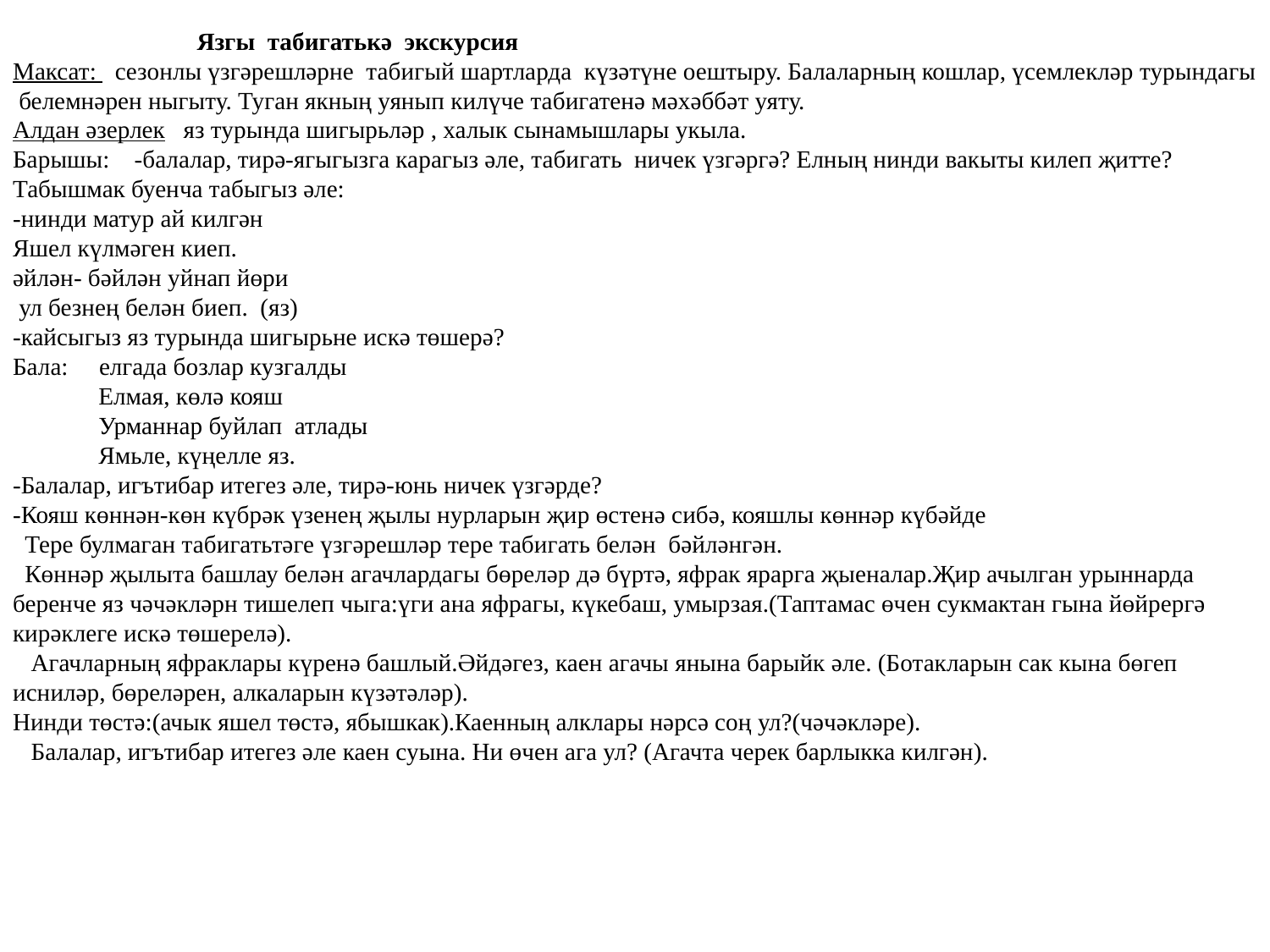

Язгы  табигатькә  экскурсия
Максат:   сезонлы үзгәрешләрне  табигый шартларда  күзәтүне оештыру. Балаларның кошлар, үсемлекләр турындагы  белемнәрен ныгыту. Туган якның уянып килүче табигатенә мәхәббәт уяту.
Алдан әзерлек   яз турында шигырьләр , халык сынамышлары укыла.
Барышы:    -балалар, тирә-ягыгызга карагыз әле, табигать  ничек үзгәргә? Елның нинди вакыты килеп җитте? Табышмак буенча табыгыз әле:
-нинди матур ай килгән
Яшел күлмәген киеп.
әйлән- бәйлән уйнап йөри
 ул безнең белән биеп.  (яз)
-кайсыгыз яз турында шигырьне искә төшерә?
Бала:     елгада бозлар кузгалды
              Елмая, көлә кояш
              Урманнар буйлап  атлады
              Ямьле, күңелле яз.
-Балалар, игътибар итегез әле, тирә-юнь ничек үзгәрде?
-Кояш көннән-көн күбрәк үзенең җылы нурларын җир өстенә сибә, кояшлы көннәр күбәйде
  Тере булмаган табигатьтәге үзгәрешләр тере табигать белән  бәйләнгән.
  Көннәр җылыта башлау белән агачлардагы бөреләр дә бүртә, яфрак ярарга җыеналар.Җир ачылган урыннарда беренче яз чәчәкләрн тишелеп чыга:үги ана яфрагы, күкебаш, умырзая.(Таптамас өчен сукмактан гына йөйрергә кирәклеге искә төшерелә).
   Агачларның яфраклары күренә башлый.Әйдәгез, каен агачы янына барыйк әле. (Ботакларын сак кына бөгеп исниләр, бөреләрен, алкаларын күзәтәләр).
Нинди төстә:(ачык яшел төстә, ябышкак).Каенның алклары нәрсә соң ул?(чәчәкләре).
   Балалар, игътибар итегез әле каен суына. Ни өчен ага ул? (Агачта черек барлыкка килгән).